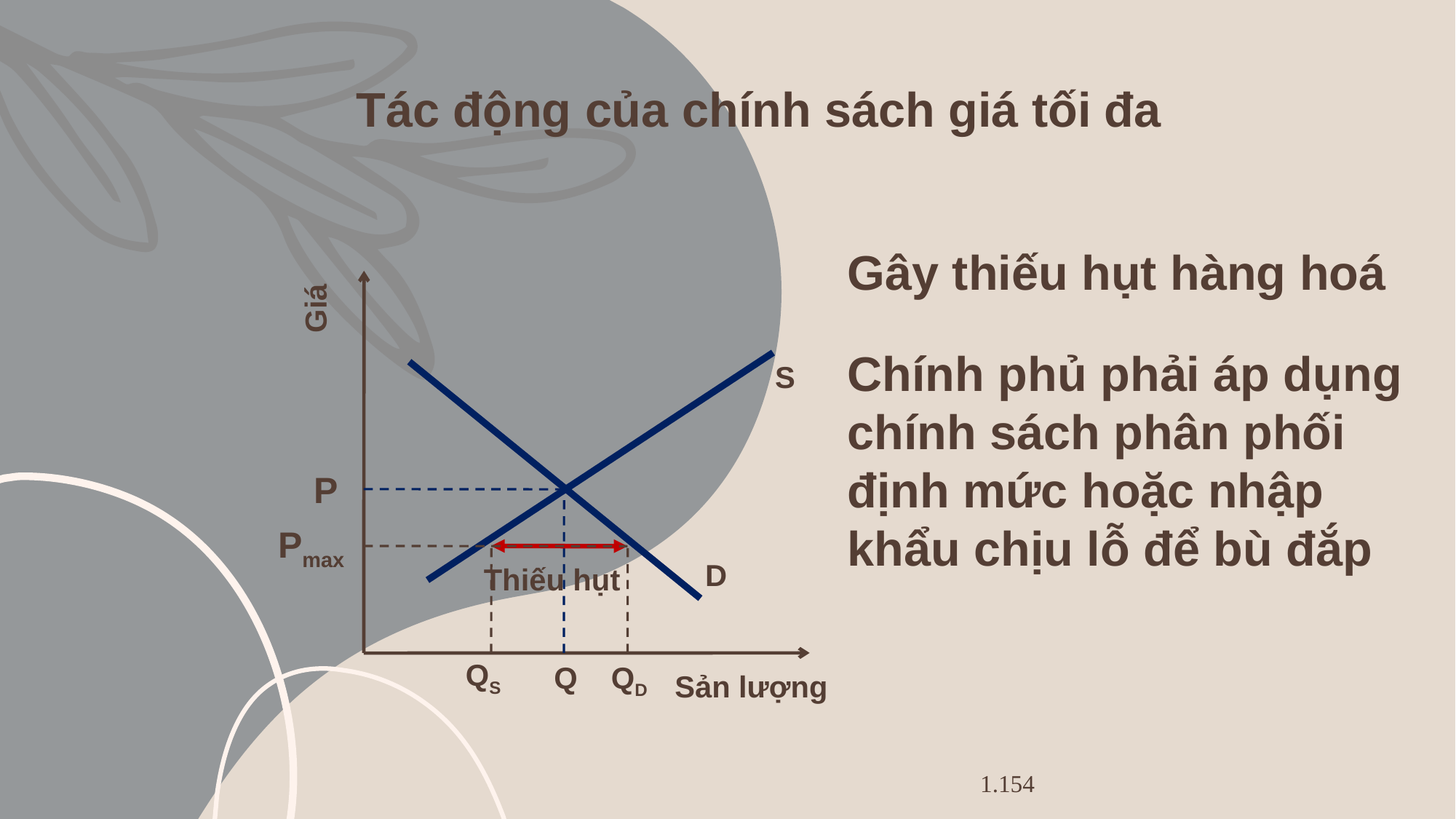

# Tác động của chính sách giá tối đa
Gây thiếu hụt hàng hoá
Chính phủ phải áp dụng chính sách phân phối định mức hoặc nhập khẩu chịu lỗ để bù đắp
Giá
P
Q
Sản lượng
S
D
Pmax
Thiếu hụt
QS
QD
1.154